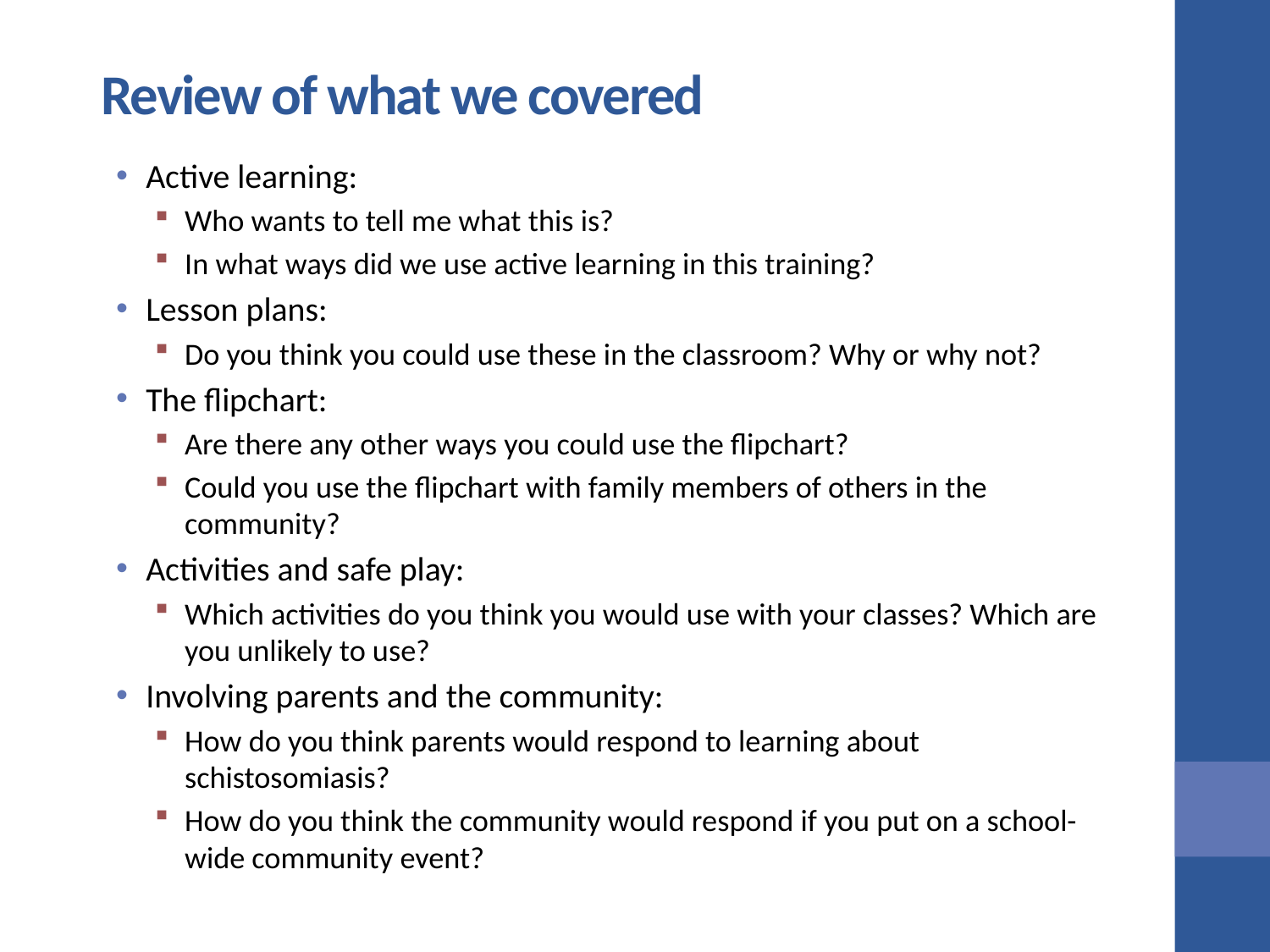

# Review of what we covered
Active learning:
Who wants to tell me what this is?
In what ways did we use active learning in this training?
Lesson plans:
Do you think you could use these in the classroom? Why or why not?
The flipchart:
Are there any other ways you could use the flipchart?
Could you use the flipchart with family members of others in the community?
Activities and safe play:
Which activities do you think you would use with your classes? Which are you unlikely to use?
Involving parents and the community:
How do you think parents would respond to learning about schistosomiasis?
How do you think the community would respond if you put on a school-wide community event?